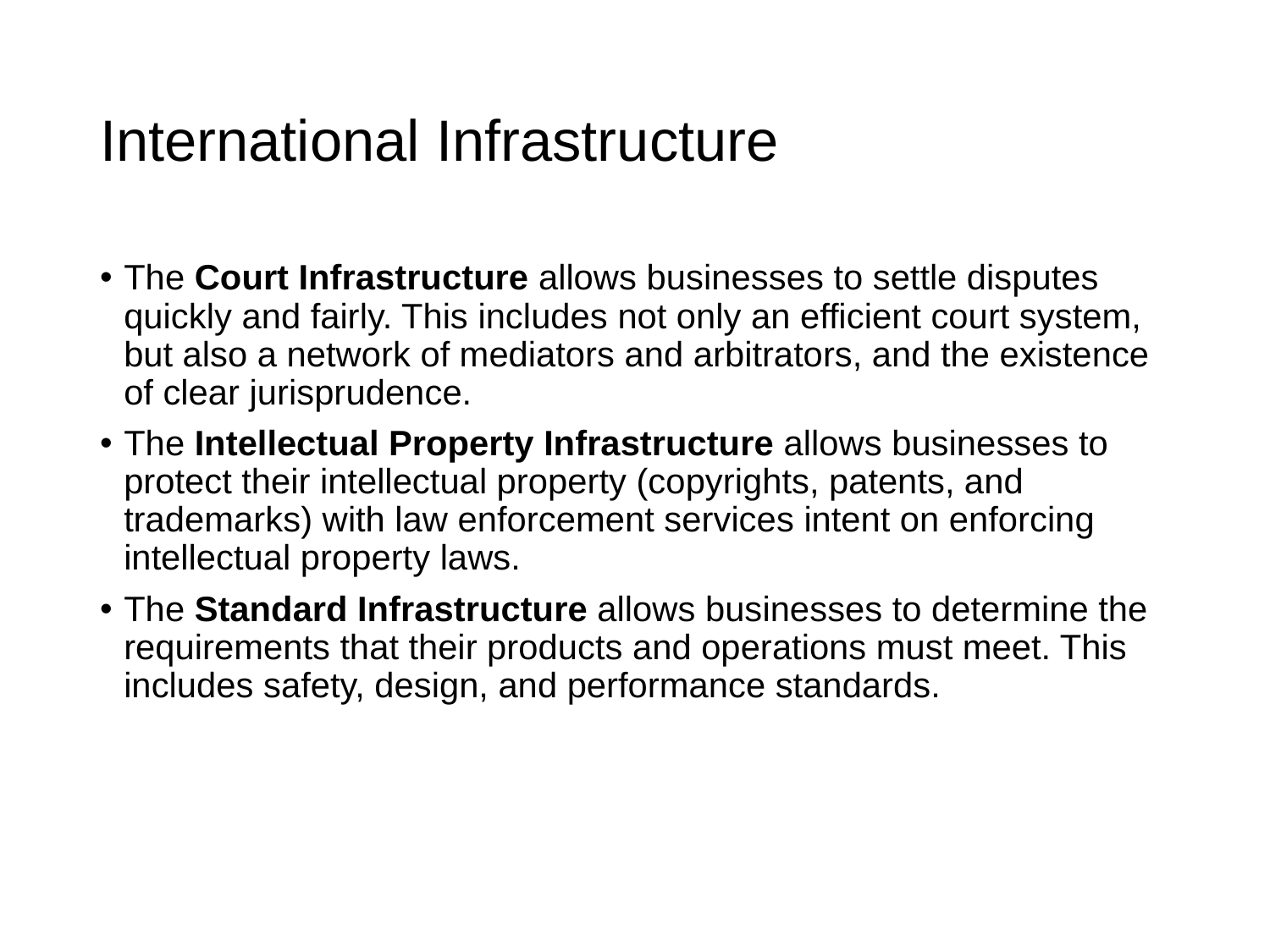

# International Infrastructure
The Court Infrastructure allows businesses to settle disputes quickly and fairly. This includes not only an efficient court system, but also a network of mediators and arbitrators, and the existence of clear jurisprudence.
The Intellectual Property Infrastructure allows businesses to protect their intellectual property (copyrights, patents, and trademarks) with law enforcement services intent on enforcing intellectual property laws.
The Standard Infrastructure allows businesses to determine the requirements that their products and operations must meet. This includes safety, design, and performance standards.